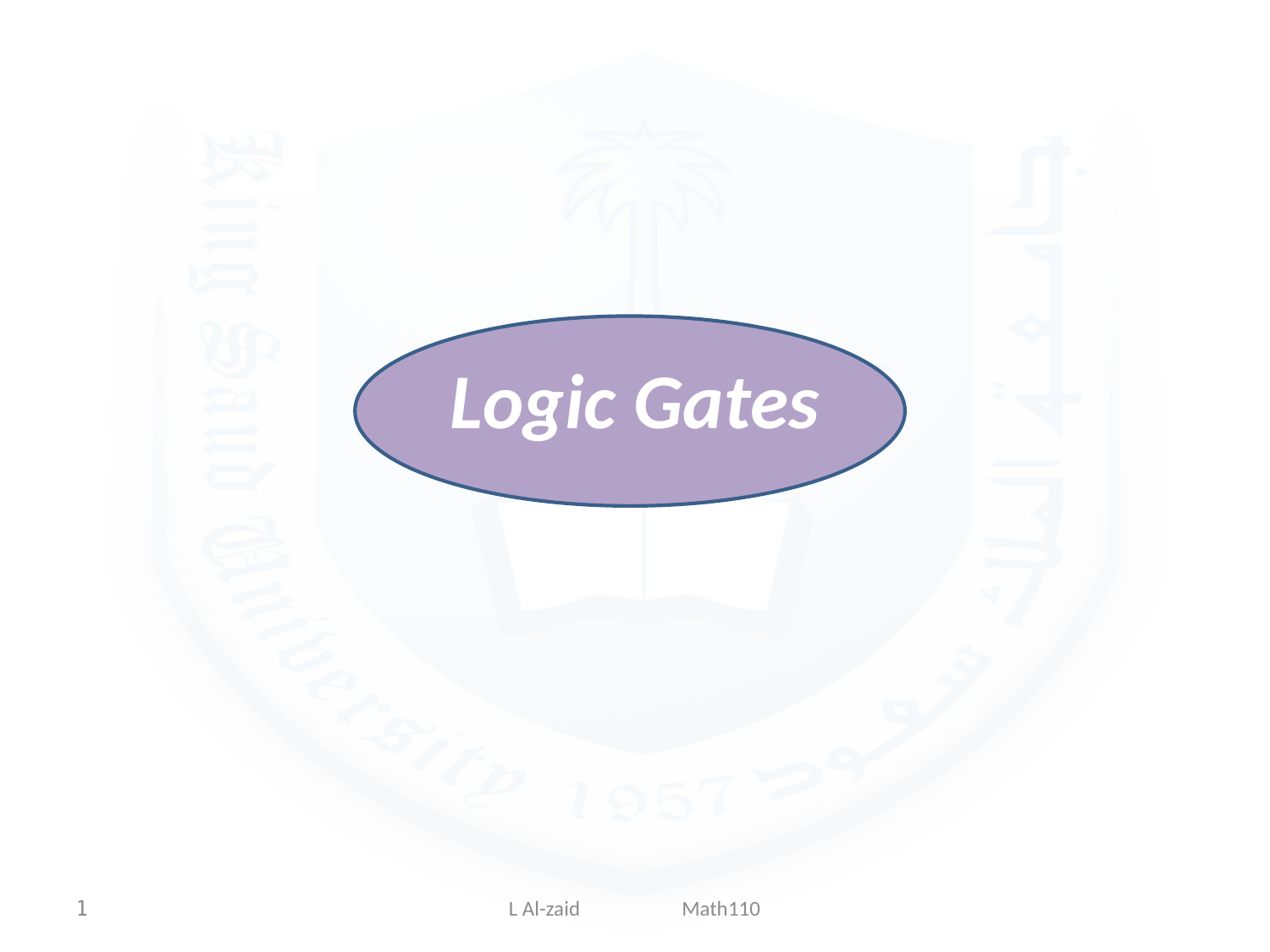

# Logic Gates

1
L Al-zaid                     Math110